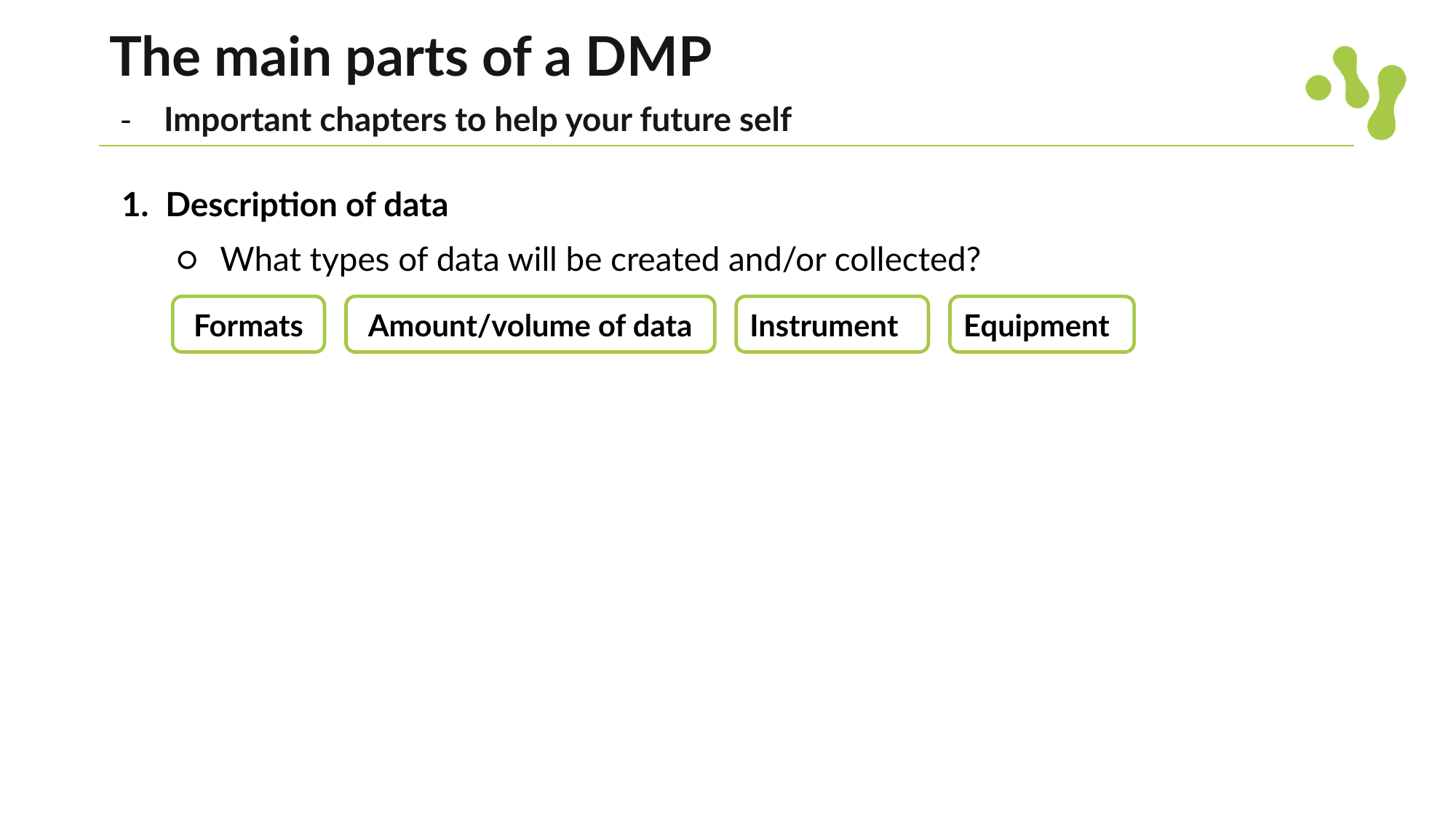

# The main parts of a DMP
Important chapters to help your future self
Description of data
What types of data will be created and/or collected?

Formats
Amount/volume of data
Instrument
Equipment